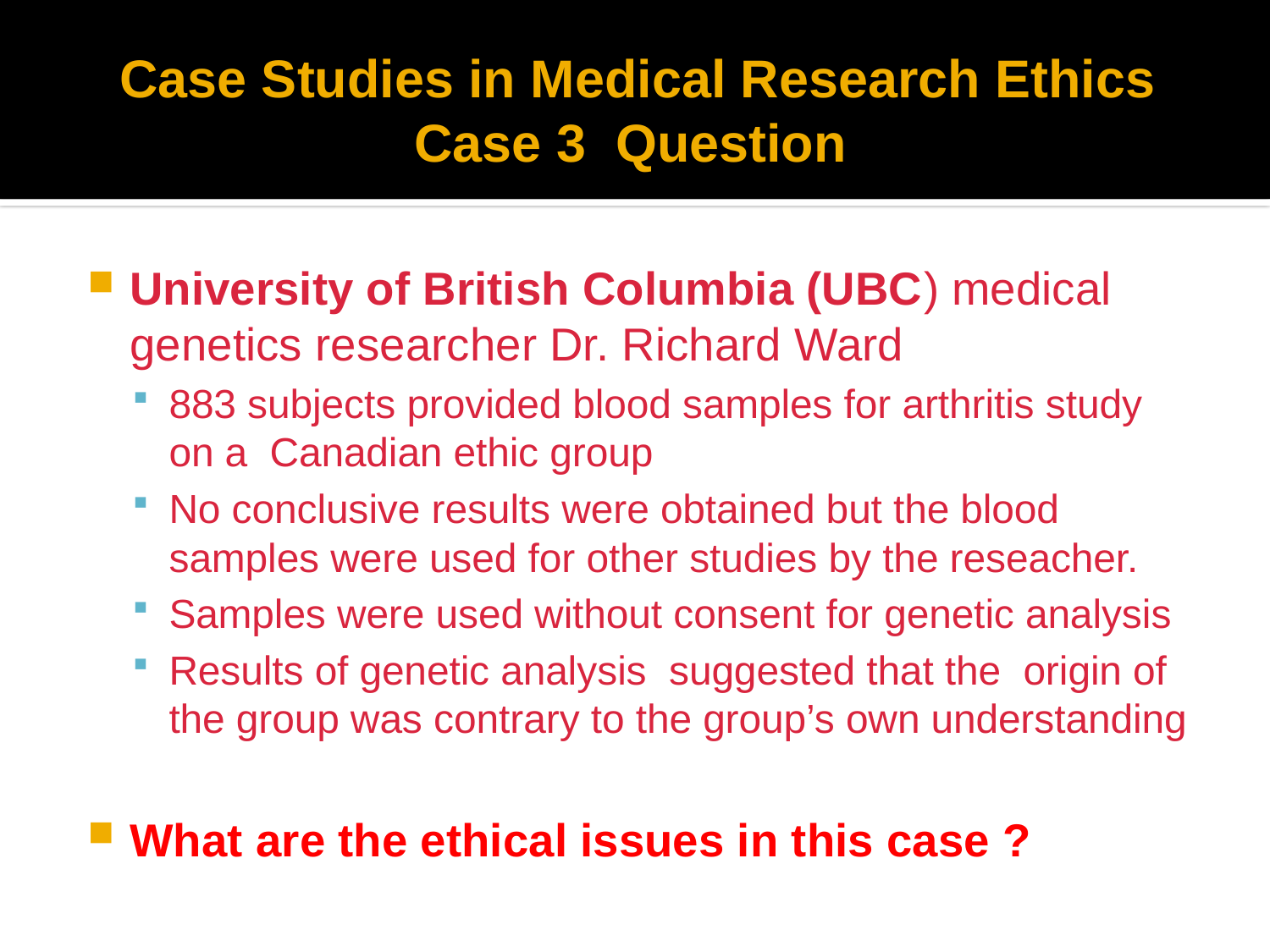

# Case Studies in Medical Research Ethics Case 3  Question
University of British Columbia (UBC) medical genetics researcher Dr. Richard Ward
883 subjects provided blood samples for arthritis study on a  Canadian ethic group
No conclusive results were obtained but the blood samples were used for other studies by the reseacher.
Samples were used without consent for genetic analysis
Results of genetic analysis  suggested that the  origin of the group was contrary to the group’s own understanding

What are the ethical issues in this case ?